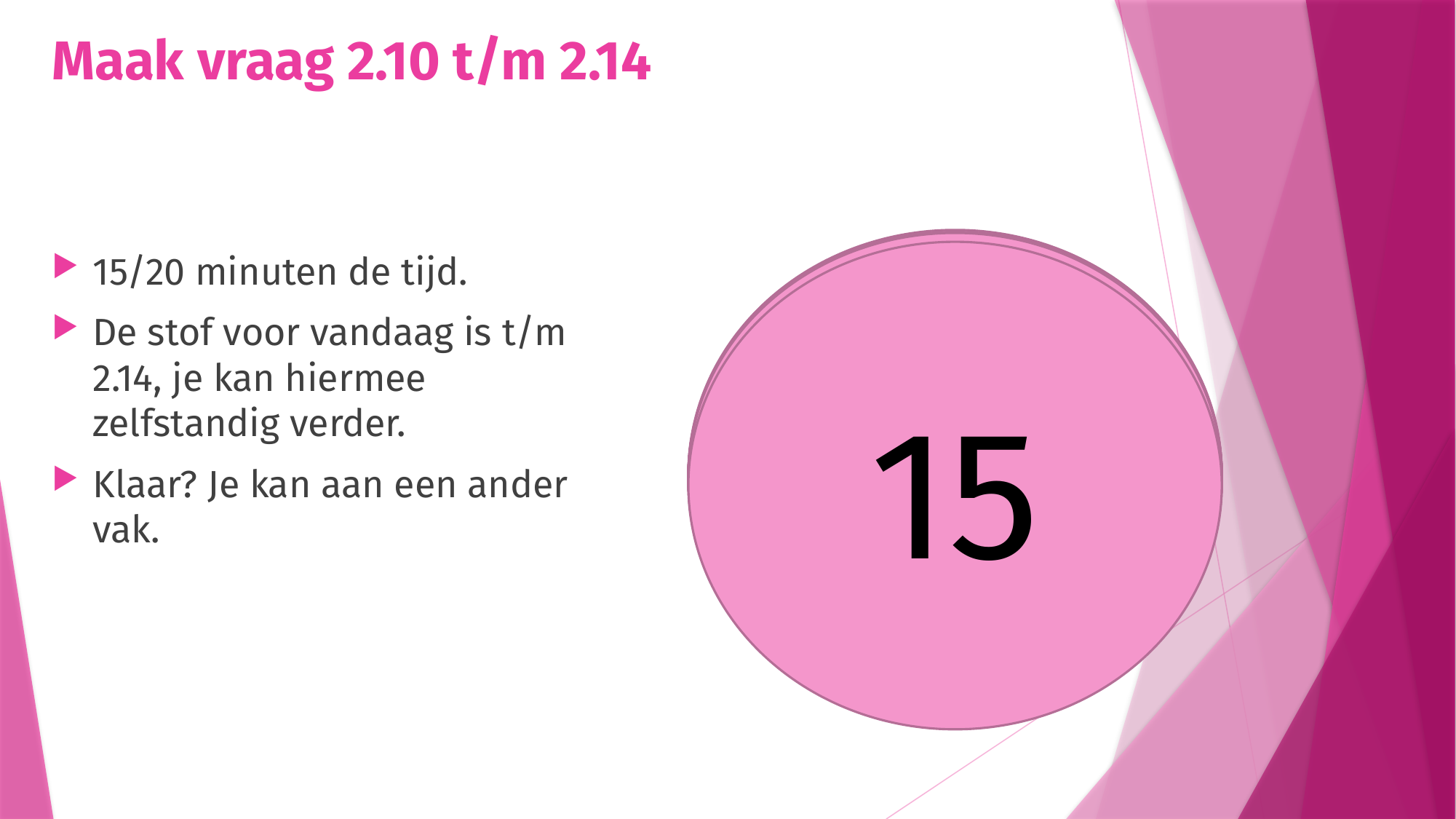

# Maak vraag 2.10 t/m 2.14
10
11
9
8
14
5
6
7
4
3
1
2
13
12
15/20 minuten de tijd.
De stof voor vandaag is t/m 2.14, je kan hiermee zelfstandig verder.
Klaar? Je kan aan een ander vak.

15